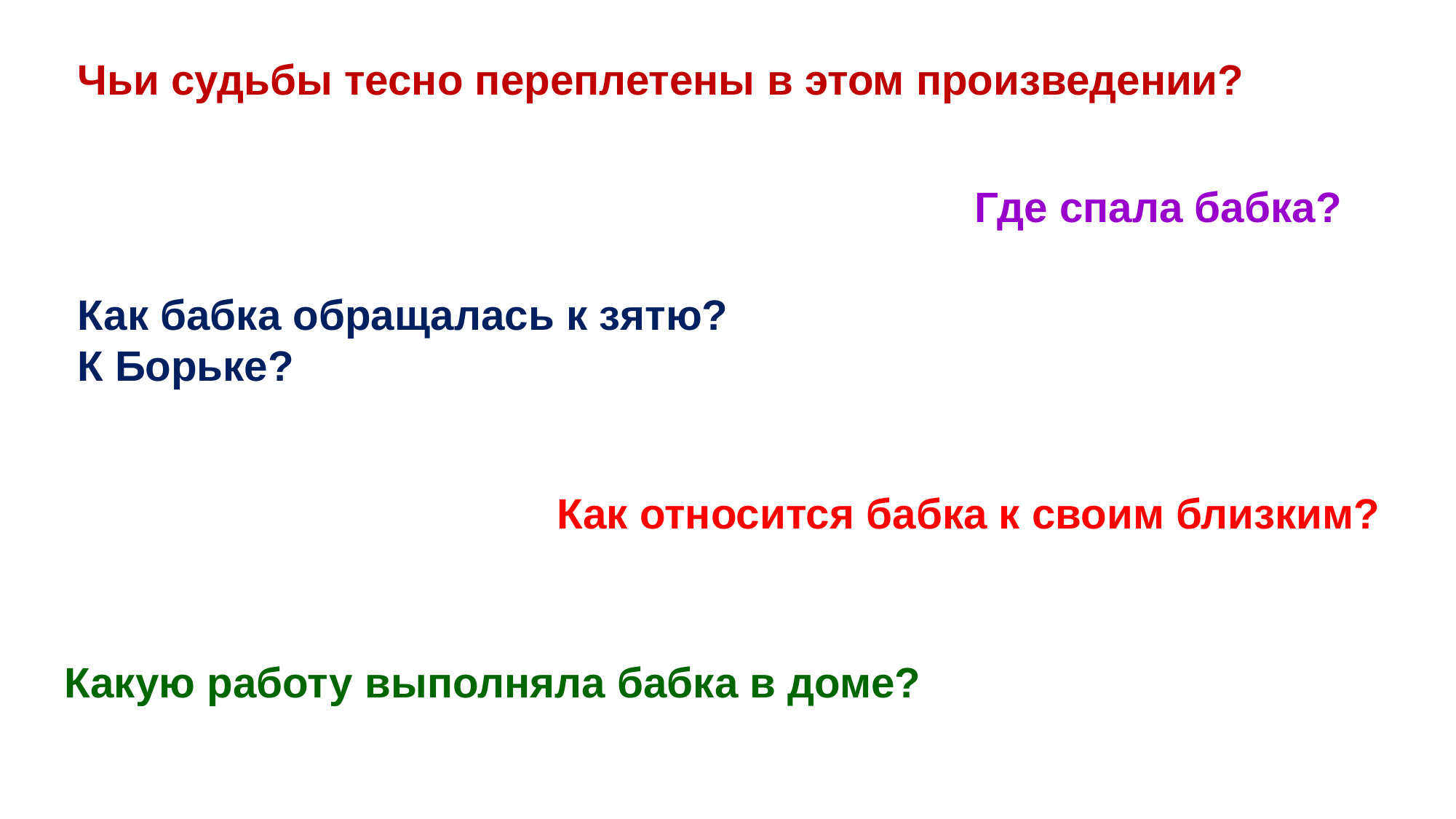

Чьи судьбы тесно переплетены в этом произведении?
Где спала бабка?
Как бабка обращалась к зятю?
К Борьке?
Как относится бабка к своим близким?
Какую работу выполняла бабка в доме?